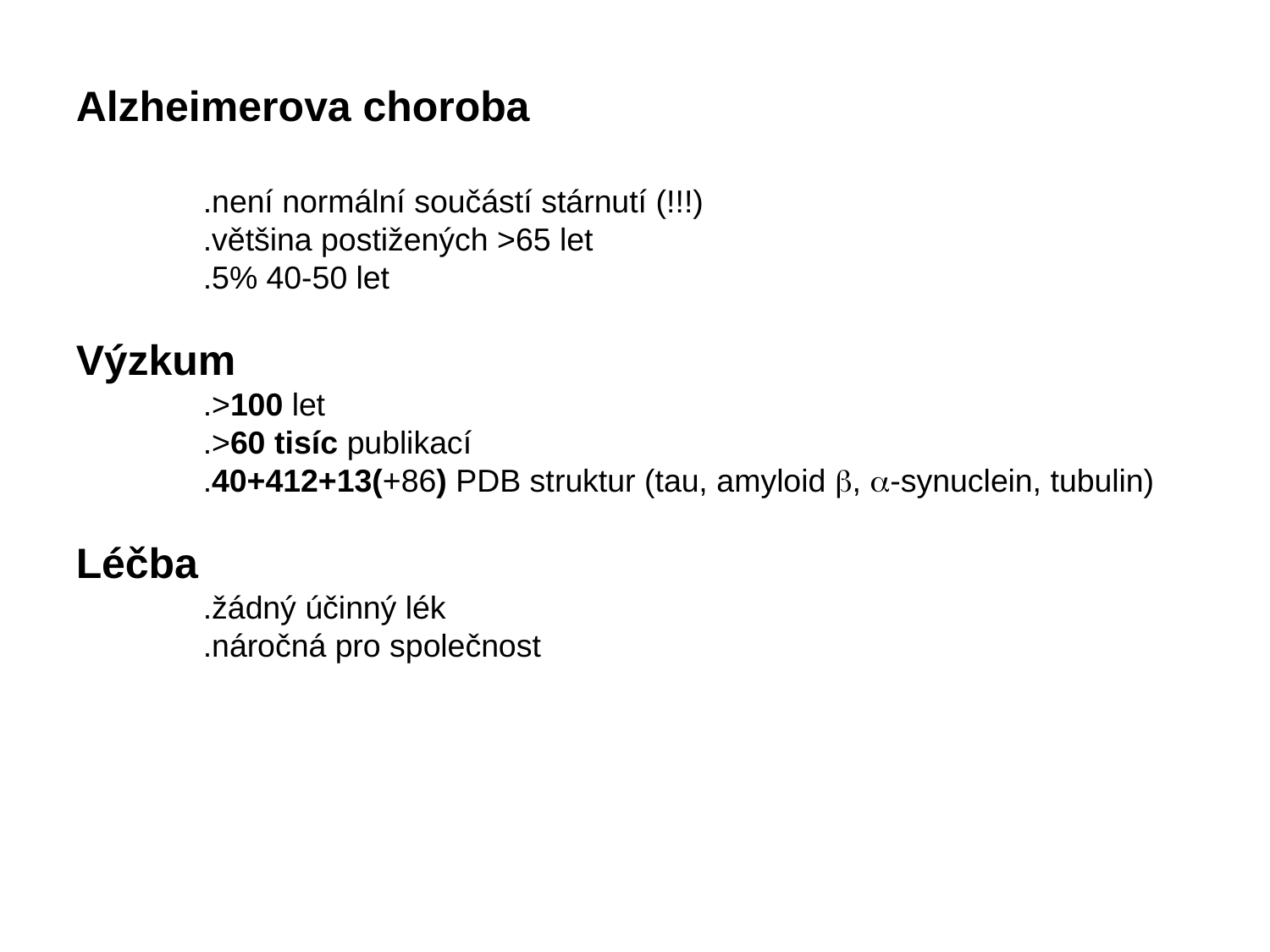

Alzheimerova choroba

	.není normální součástí stárnutí (!!!)
	.většina postižených >65 let
	.5% 40-50 let

Výzkum
	.>100 let
	.>60 tisíc publikací
	.40+412+13(+86) PDB struktur (tau, amyloid β, α-synuclein, tubulin)

Léčba
	.žádný účinný lék
	.náročná pro společnost